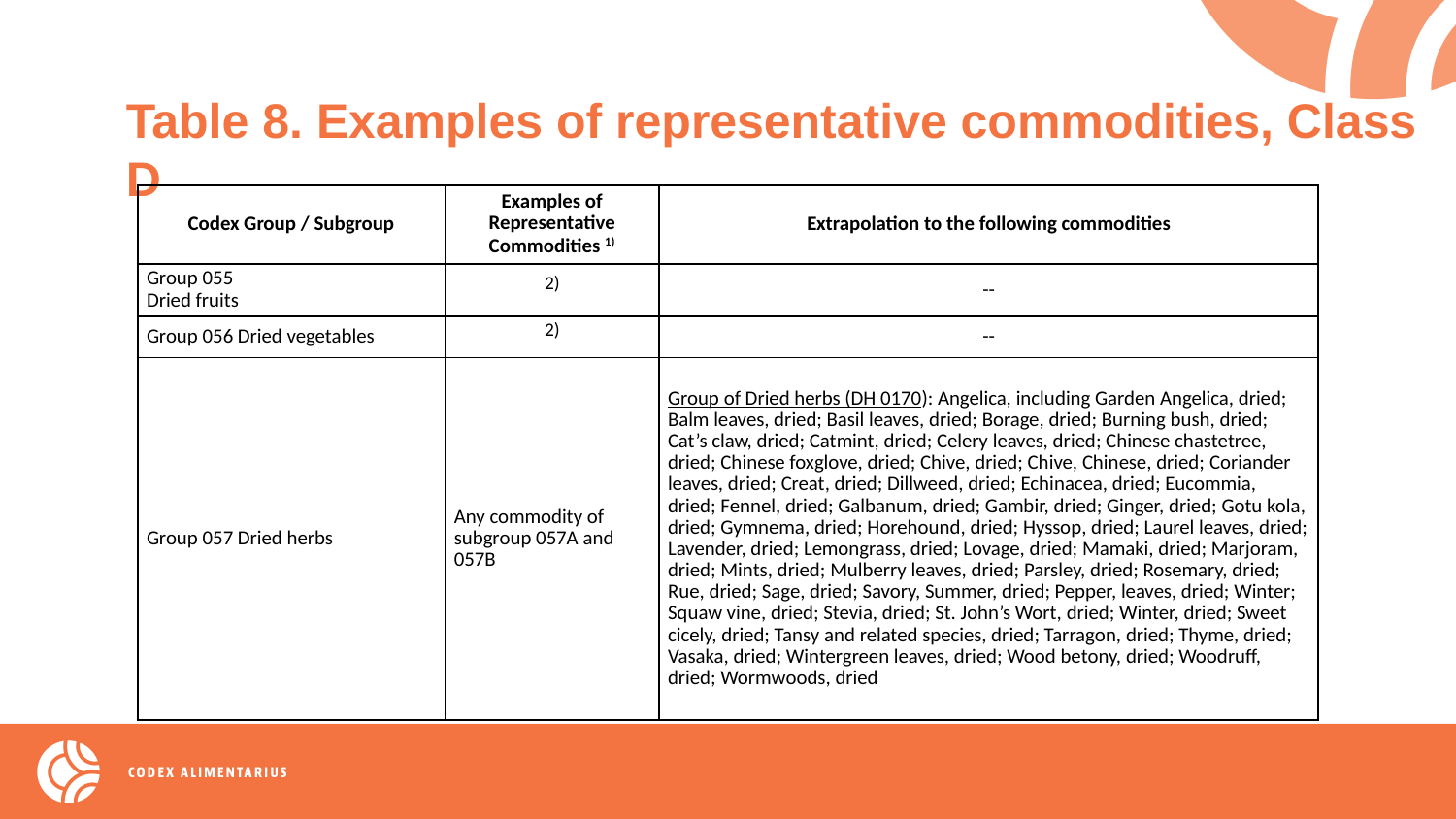

Table 8. Examples of representative commodities, Class D

| Codex Group / Subgroup | Examples of Representative Commodities 1) | Extrapolation to the following commodities |
| --- | --- | --- |
| Group 055 Dried fruits | 2) | -- |
| Group 056 Dried vegetables | 2) | -- |
| Group 057 Dried herbs | Any commodity of subgroup 057A and 057B | Group of Dried herbs (DH 0170): Angelica, including Garden Angelica, dried; Balm leaves, dried; Basil leaves, dried; Borage, dried; Burning bush, dried; Cat’s claw, dried; Catmint, dried; Celery leaves, dried; Chinese chastetree, dried; Chinese foxglove, dried; Chive, dried; Chive, Chinese, dried; Coriander leaves, dried; Creat, dried; Dillweed, dried; Echinacea, dried; Eucommia, dried; Fennel, dried; Galbanum, dried; Gambir, dried; Ginger, dried; Gotu kola, dried; Gymnema, dried; Horehound, dried; Hyssop, dried; Laurel leaves, dried; Lavender, dried; Lemongrass, dried; Lovage, dried; Mamaki, dried; Marjoram, dried; Mints, dried; Mulberry leaves, dried; Parsley, dried; Rosemary, dried; Rue, dried; Sage, dried; Savory, Summer, dried; Pepper, leaves, dried; Winter; Squaw vine, dried; Stevia, dried; St. John’s Wort, dried; Winter, dried; Sweet cicely, dried; Tansy and related species, dried; Tarragon, dried; Thyme, dried; Vasaka, dried; Wintergreen leaves, dried; Wood betony, dried; Woodruff, dried; Wormwoods, dried |